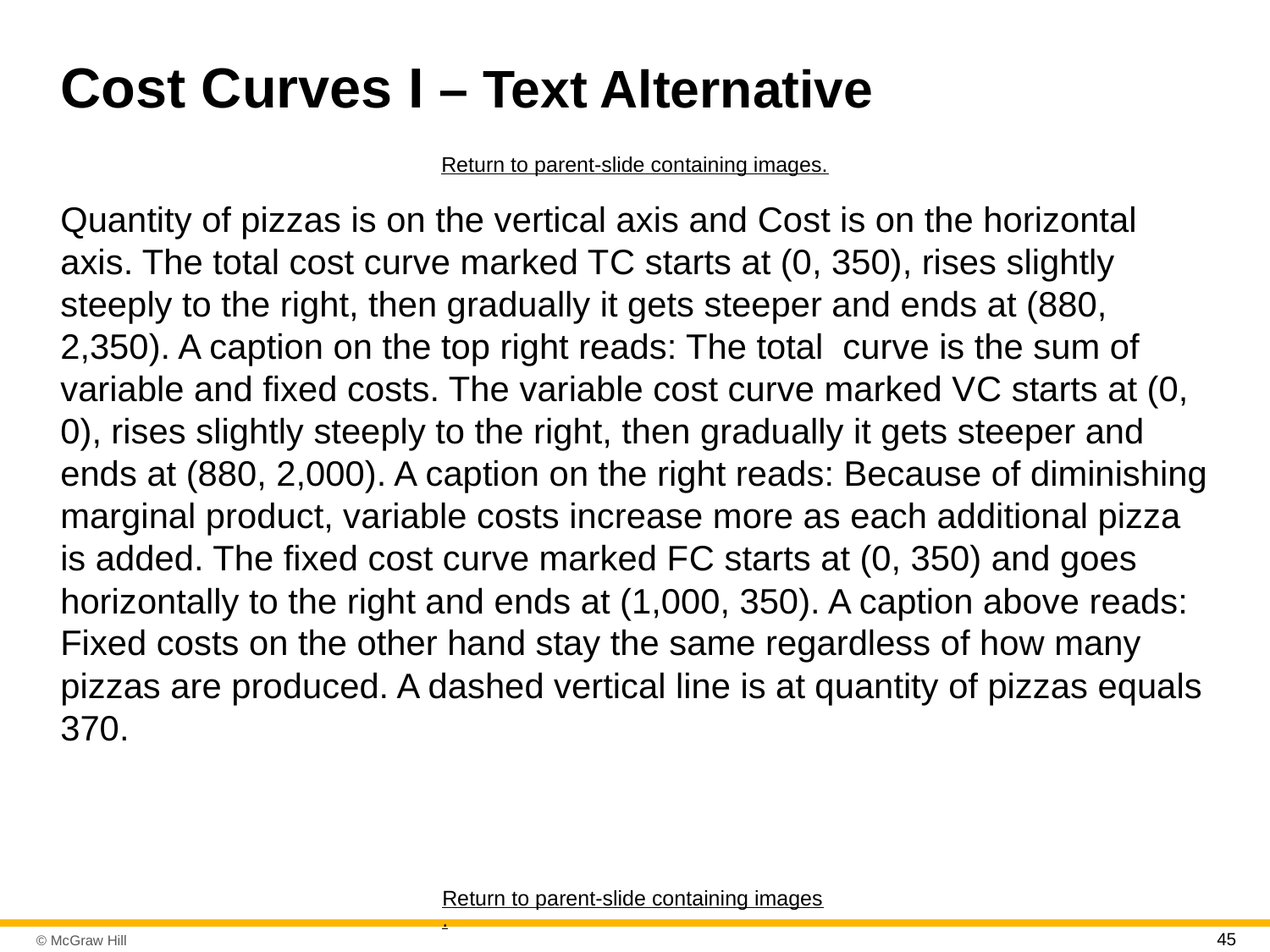

# Cost Curves I – Text Alternative
Return to parent-slide containing images.
Quantity of pizzas is on the vertical axis and Cost is on the horizontal axis. The total cost curve marked T C starts at (0, 350), rises slightly steeply to the right, then gradually it gets steeper and ends at (880, 2,350). A caption on the top right reads: The total  curve is the sum of variable and fixed costs. The variable cost curve marked V C starts at (0, 0), rises slightly steeply to the right, then gradually it gets steeper and ends at (880, 2,000). A caption on the right reads: Because of diminishing marginal product, variable costs increase more as each additional pizza is added. The fixed cost curve marked F C starts at (0, 350) and goes horizontally to the right and ends at (1,000, 350). A caption above reads: Fixed costs on the other hand stay the same regardless of how many pizzas are produced. A dashed vertical line is at quantity of pizzas equals 370.
Return to parent-slide containing images.